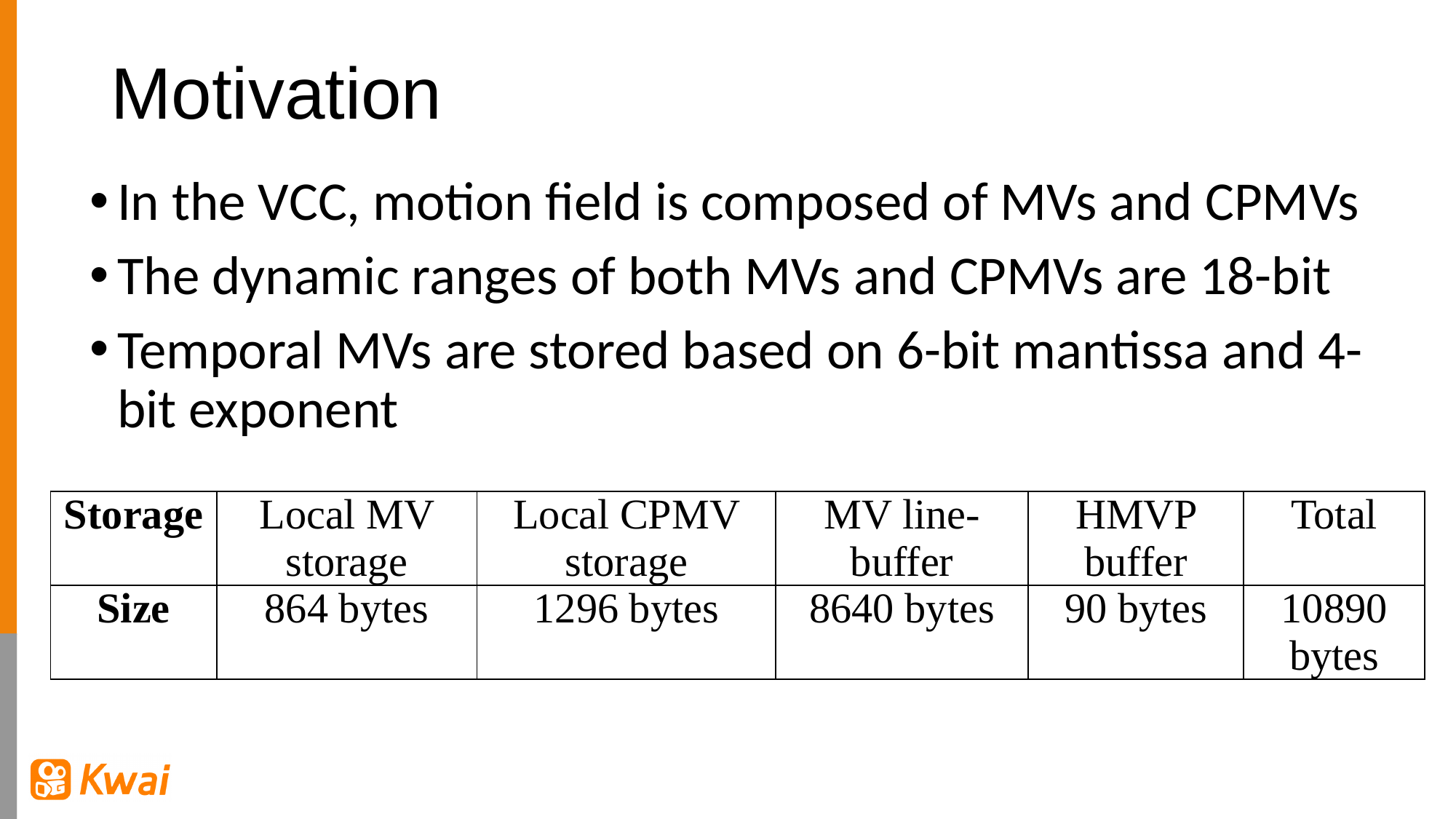

# Motivation
In the VCC, motion field is composed of MVs and CPMVs
The dynamic ranges of both MVs and CPMVs are 18-bit
Temporal MVs are stored based on 6-bit mantissa and 4-bit exponent
| Storage | Local MV storage | Local CPMV storage | MV line-buffer | HMVP buffer | Total |
| --- | --- | --- | --- | --- | --- |
| Size | 864 bytes | 1296 bytes | 8640 bytes | 90 bytes | 10890 bytes |